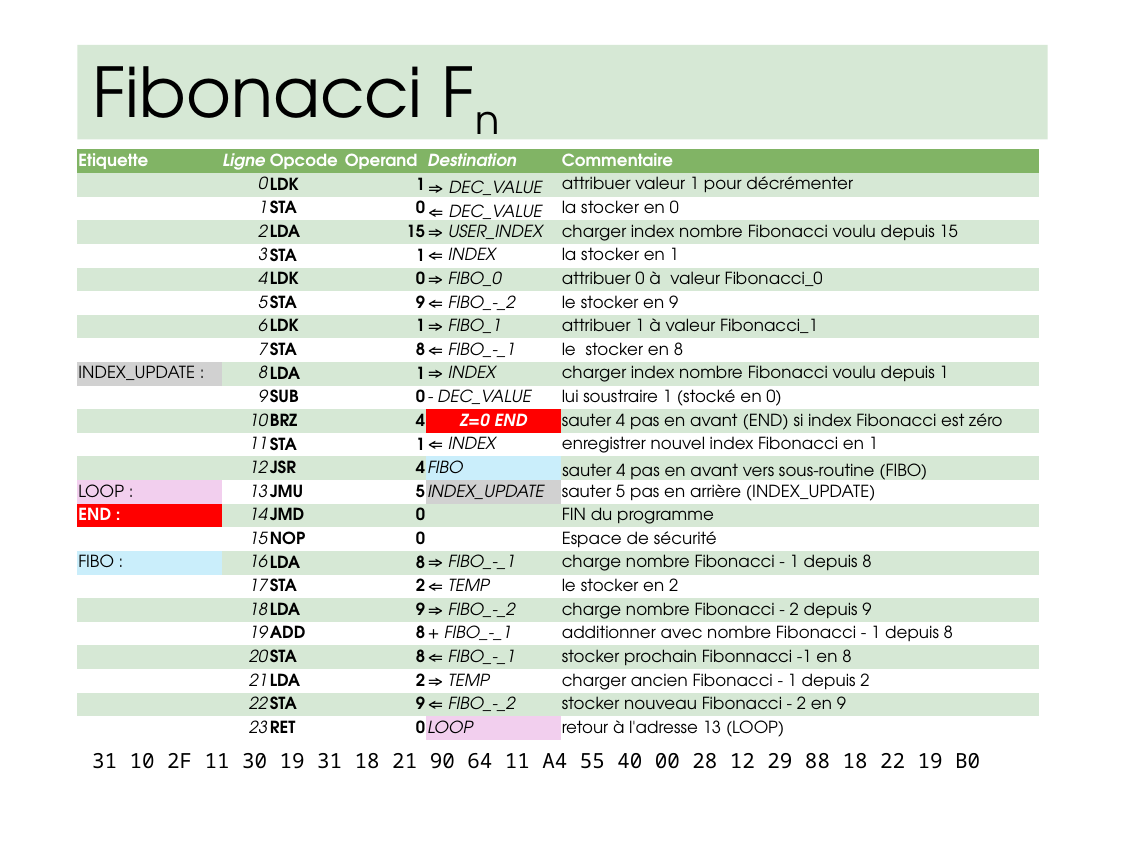

# Fibonacci Fn
| Etiquette | Ligne | Opcode | Operand | Destination | Commentaire |
| --- | --- | --- | --- | --- | --- |
|  | 0 | LDK | 1 | ⇒ DEC\_VALUE | attribuer valeur 1 pour décrémenter |
|  | 1 | STA | 0 | ⇐ DEC\_VALUE | la stocker en 0 |
|  | 2 | LDA | 15 | ⇒ USER\_INDEX | charger index nombre Fibonacci voulu depuis 15 |
|  | 3 | STA | 1 | ⇐ INDEX | la stocker en 1 |
|  | 4 | LDK | 0 | ⇒ FIBO\_0 | attribuer 0 à valeur Fibonacci\_0 |
|  | 5 | STA | 9 | ⇐ FIBO\_-\_2 | le stocker en 9 |
|  | 6 | LDK | 1 | ⇒ FIBO\_1 | attribuer 1 à valeur Fibonacci\_1 |
|  | 7 | STA | 8 | ⇐ FIBO\_-\_1 | le stocker en 8 |
| INDEX\_UPDATE : | 8 | LDA | 1 | ⇒ INDEX | charger index nombre Fibonacci voulu depuis 1 |
|  | 9 | SUB | 0 | - DEC\_VALUE | lui soustraire 1 (stocké en 0) |
|  | 10 | BRZ | 4 | Z=0 END | sauter 4 pas en avant (END) si index Fibonacci est zéro |
|  | 11 | STA | 1 | ⇐ INDEX | enregistrer nouvel index Fibonacci en 1 |
|  | 12 | JSR | 4 | FIBO | sauter 4 pas en avant vers sous-routine (FIBO) |
| LOOP : | 13 | JMU | 5 | INDEX\_UPDATE | sauter 5 pas en arrière (INDEX\_UPDATE) |
| END : | 14 | JMD | 0 |  | FIN du programme |
|  | 15 | NOP | 0 |  | Espace de sécurité |
| FIBO : | 16 | LDA | 8 | ⇒ FIBO\_-\_1 | charge nombre Fibonacci - 1 depuis 8 |
|  | 17 | STA | 2 | ⇐ TEMP | le stocker en 2 |
|  | 18 | LDA | 9 | ⇒ FIBO\_-\_2 | charge nombre Fibonacci - 2 depuis 9 |
|  | 19 | ADD | 8 | + FIBO\_-\_1 | additionner avec nombre Fibonacci - 1 depuis 8 |
|  | 20 | STA | 8 | ⇐ FIBO\_-\_1 | stocker prochain Fibonnacci -1 en 8 |
|  | 21 | LDA | 2 | ⇒ TEMP | charger ancien Fibonacci - 1 depuis 2 |
|  | 22 | STA | 9 | ⇐ FIBO\_-\_2 | stocker nouveau Fibonacci - 2 en 9 |
|  | 23 | RET | 0 | LOOP | retour à l'adresse 13 (LOOP) |
31 10 2F 11 30 19 31 18 21 90 64 11 A4 55 40 00 28 12 29 88 18 22 19 B0